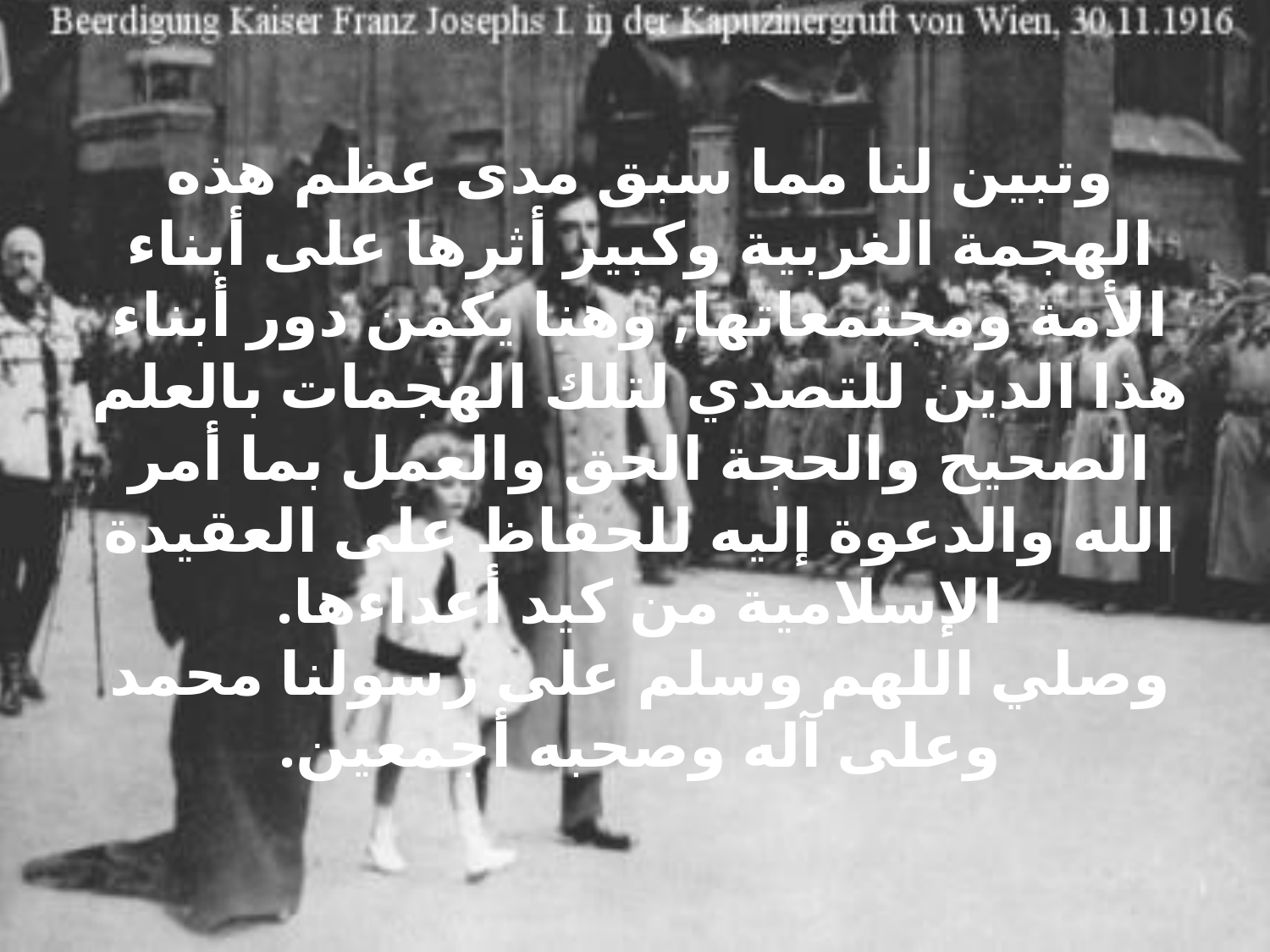

# وتبين لنا مما سبق مدى عظم هذه الهجمة الغربية وكبير أثرها على أبناء الأمة ومجتمعاتها, وهنا يكمن دور أبناء هذا الدين للتصدي لتلك الهجمات بالعلم الصحيح والحجة الحق والعمل بما أمر الله والدعوة إليه للحفاظ على العقيدة الإسلامية من كيد أعداءها. وصلي اللهم وسلم على رسولنا محمد وعلى آله وصحبه أجمعين.